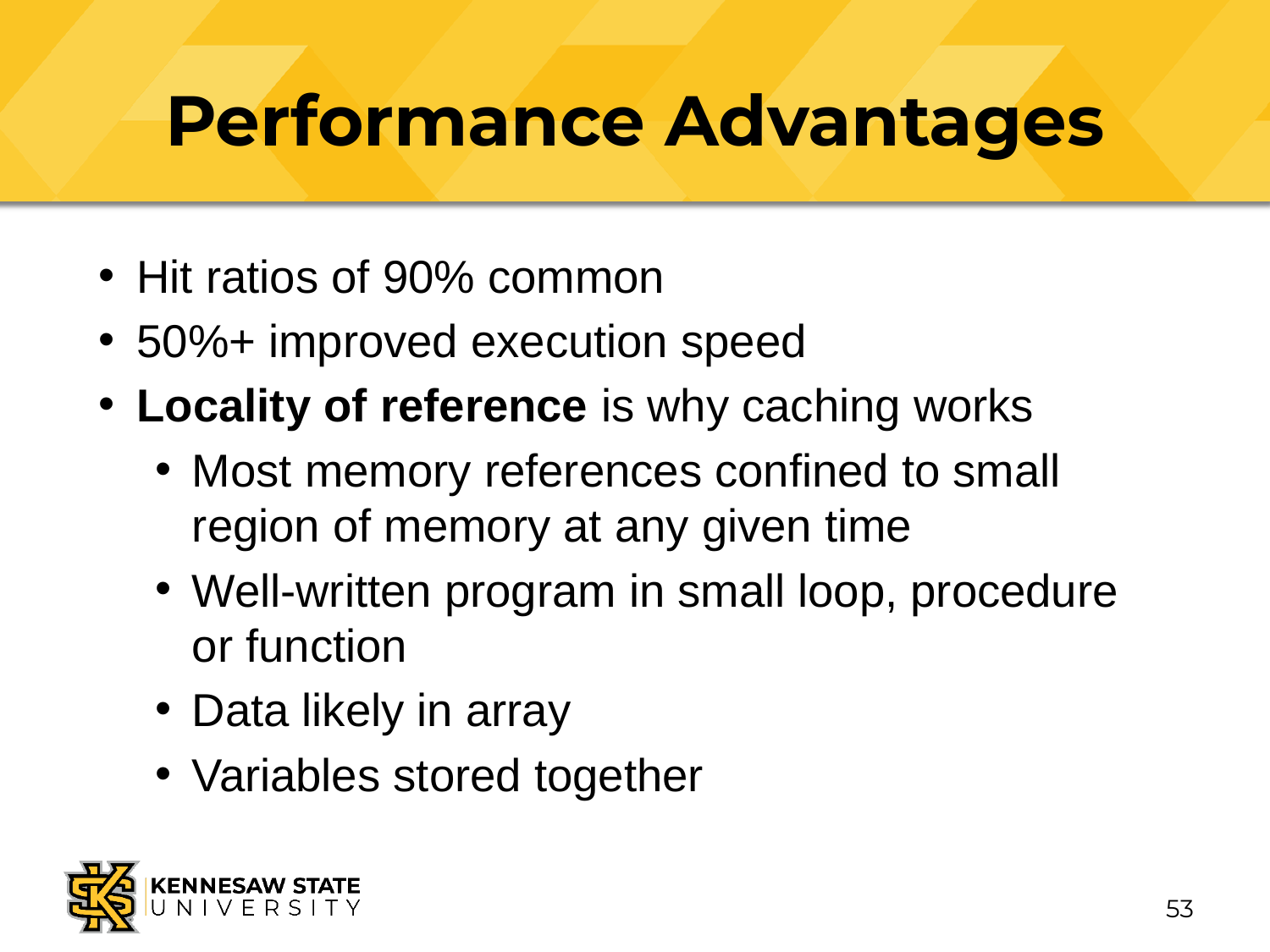

# Performance Advantages
Hit ratios of 90% common
50%+ improved execution speed
Locality of reference is why caching works
Most memory references confined to small region of memory at any given time
Well-written program in small loop, procedure or function
Data likely in array
Variables stored together
53